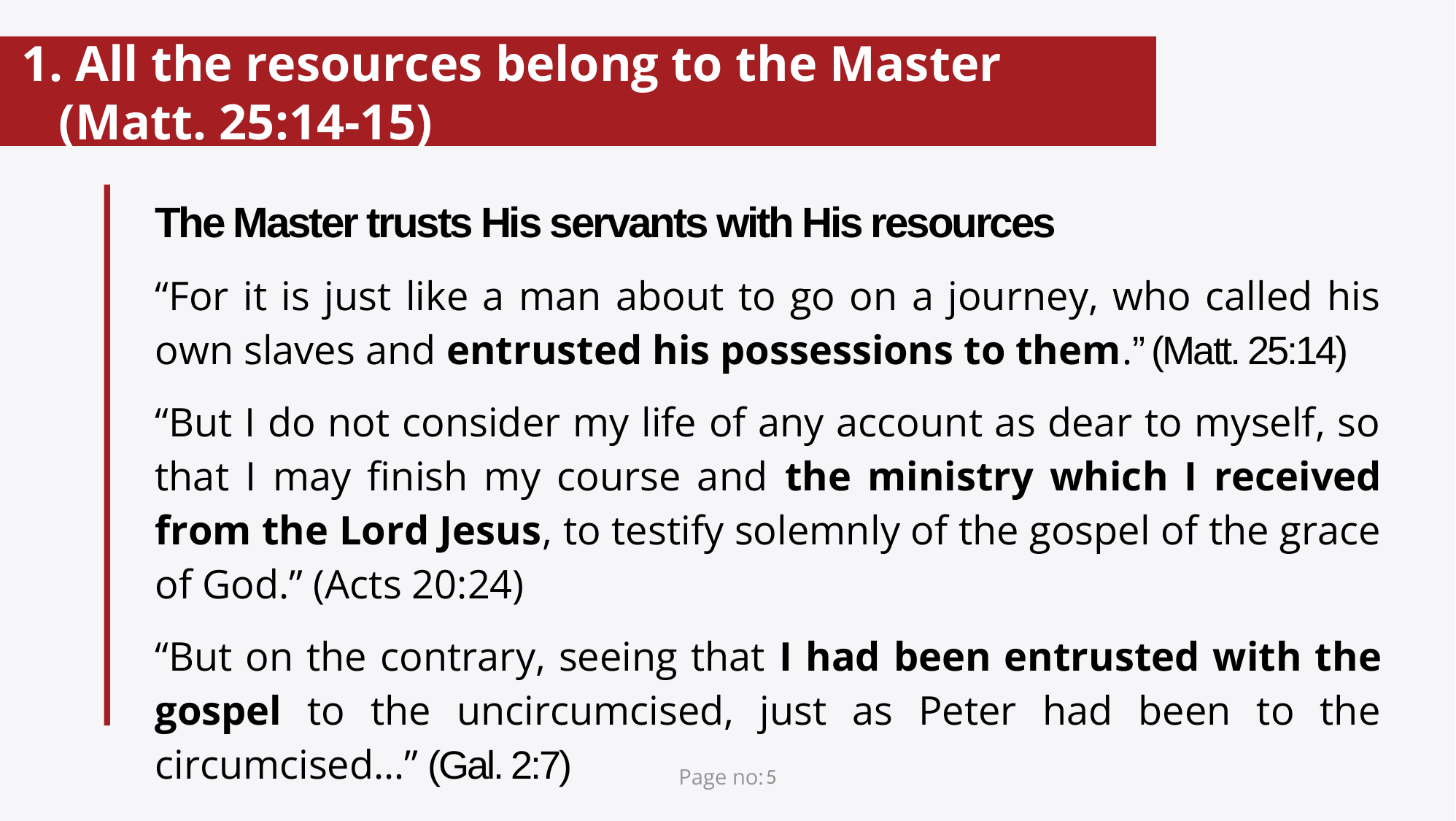

# 1. All the resources belong to the Master (Matt. 25:14-15)
The Master trusts His servants with His resources
“For it is just like a man about to go on a journey, who called his own slaves and entrusted his possessions to them.” (Matt. 25:14)
“But I do not consider my life of any account as dear to myself, so that I may finish my course and the ministry which I received from the Lord Jesus, to testify solemnly of the gospel of the grace of God.” (Acts 20:24)
“But on the contrary, seeing that I had been entrusted with the gospel to the uncircumcised, just as Peter had been to the circumcised…” (Gal. 2:7)